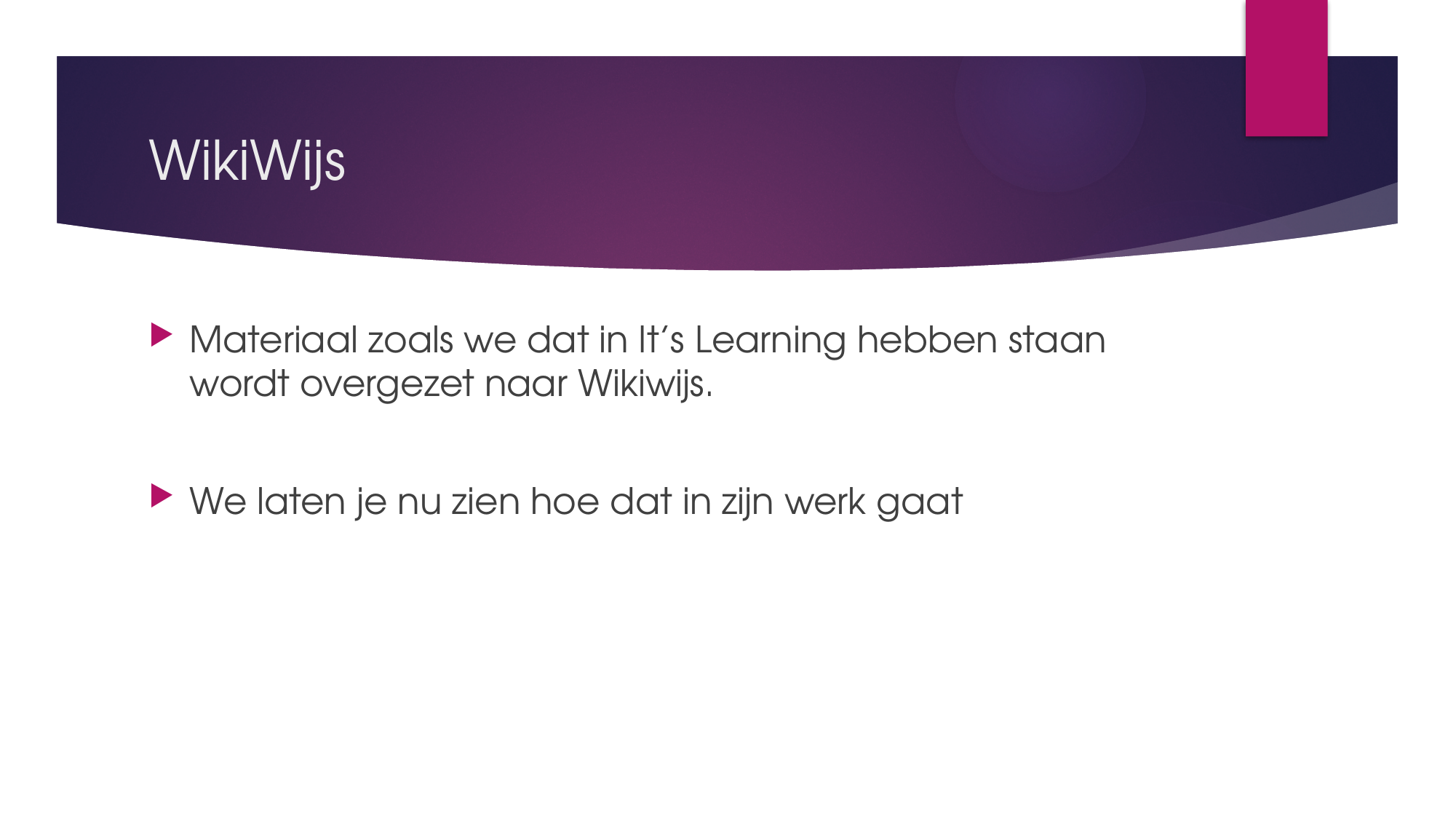

# WikiWijs
Materiaal zoals we dat in It’s Learning hebben staan wordt overgezet naar Wikiwijs.

We laten je nu zien hoe dat in zijn werk gaat